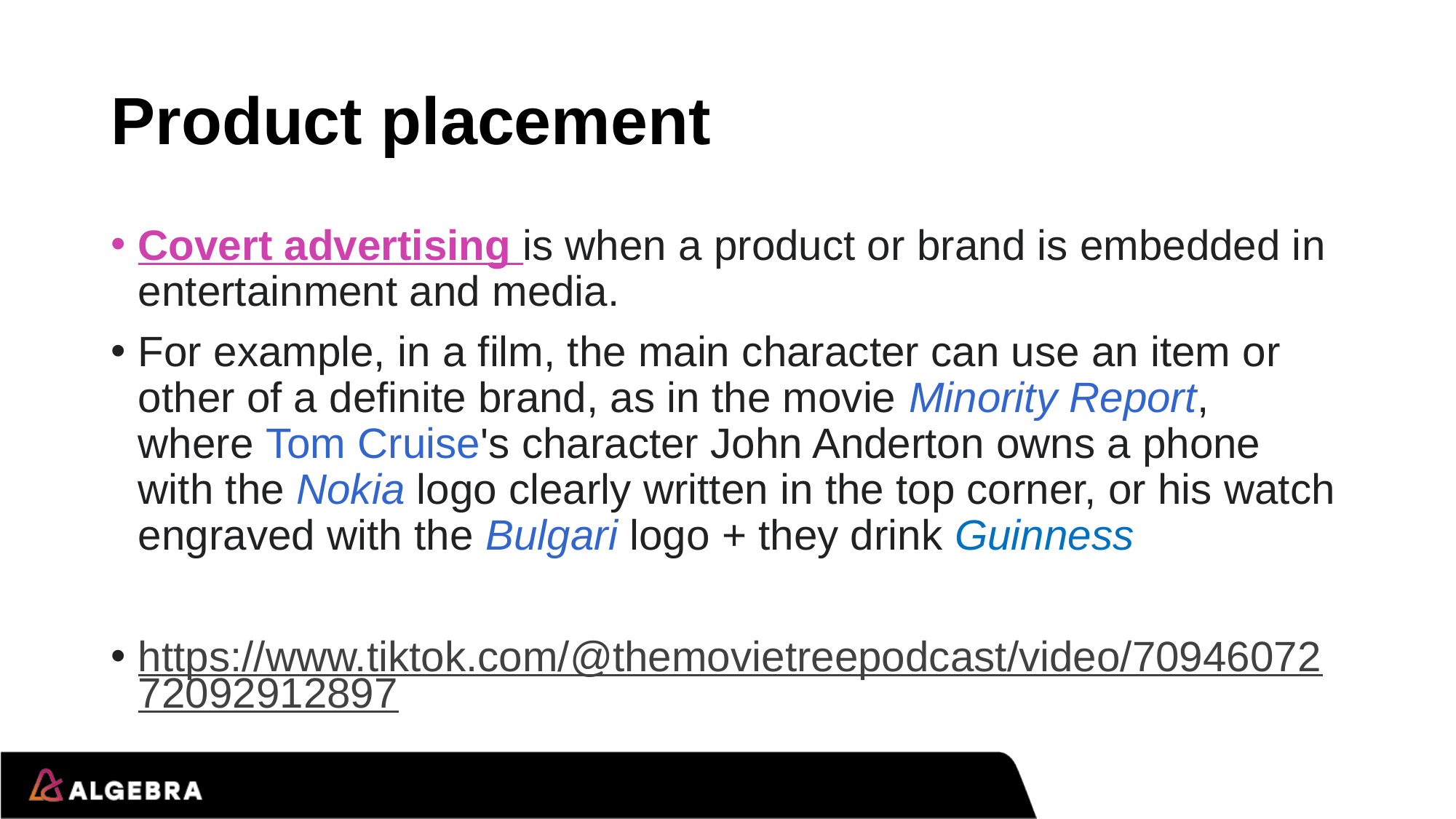

# Product placement
Covert advertising is when a product or brand is embedded in entertainment and media.
For example, in a film, the main character can use an item or other of a definite brand, as in the movie Minority Report, where Tom Cruise's character John Anderton owns a phone with the Nokia logo clearly written in the top corner, or his watch engraved with the Bulgari logo + they drink Guinness

https://www.tiktok.com/@themovietreepodcast/video/7094607272092912897